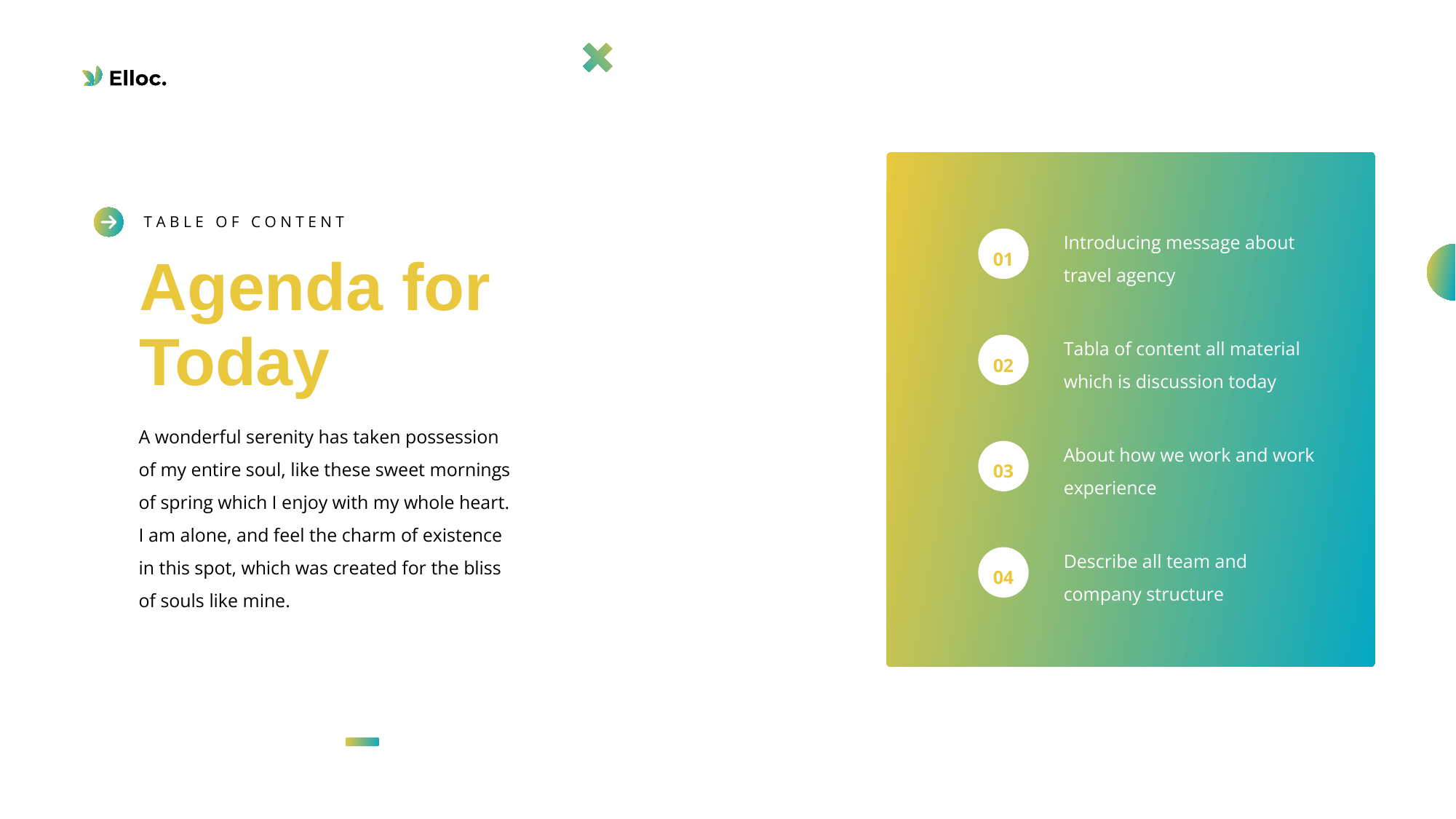

T A B L E   O F   C O N T E N T

Introducing message about travel agency

01
Agenda for
Today

Tabla of content all material which is discussion today

02
A wonderful serenity has taken possession of my entire soul, like these sweet mornings of spring which I enjoy with my whole heart. I am alone, and feel the charm of existence in this spot, which was created for the bliss of souls like mine.
About how we work and work experience

03
Describe all team and company structure

04